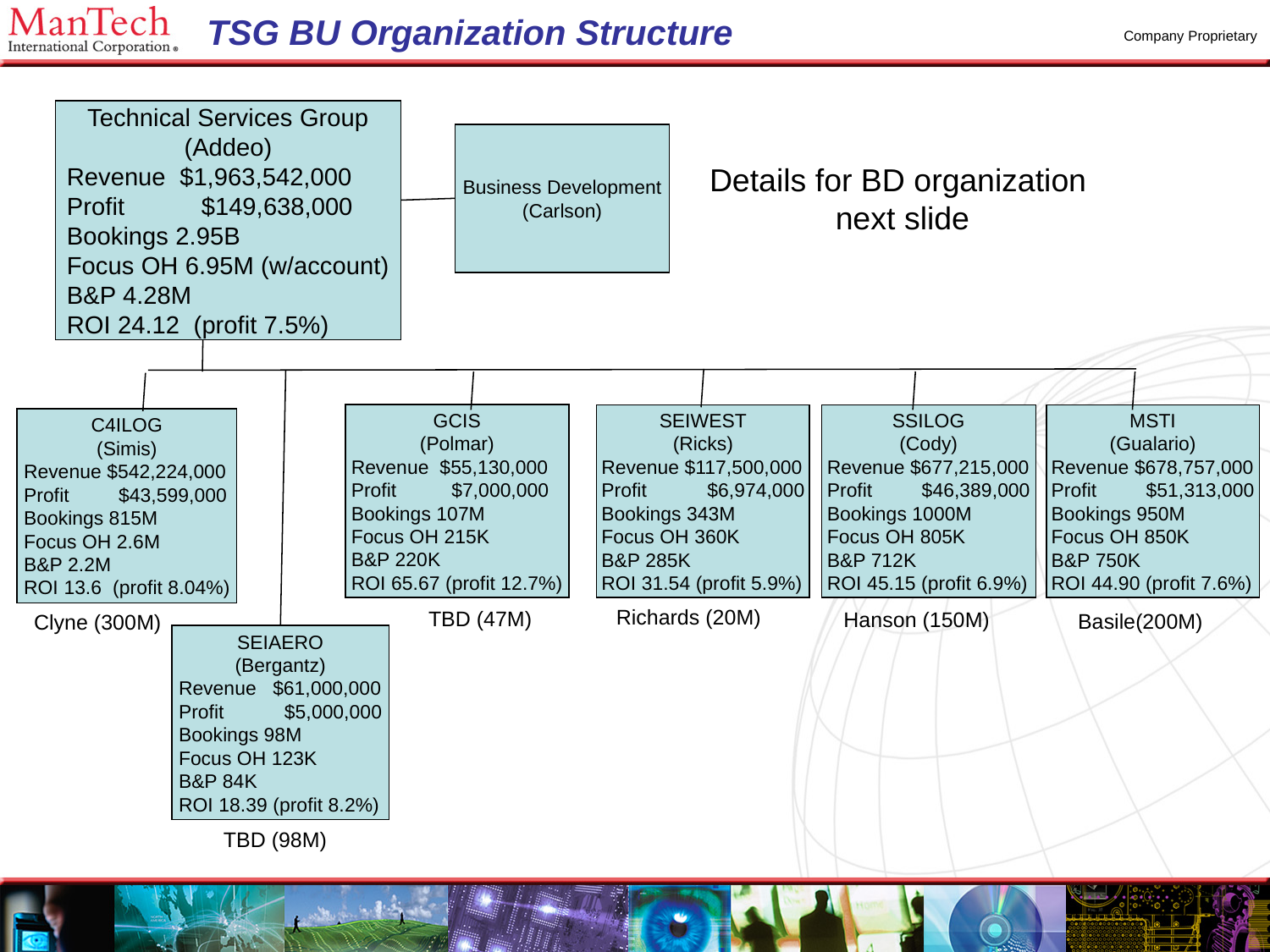

# TSG BU Organization Structure
Technical Services Group
(Addeo)
Revenue  $1,963,542,000
Profit           $149,638,000
Bookings 2.95B
Focus OH 6.95M (w/account)
B&P 4.28M
ROI 24.12  (profit 7.5%)
Business Development
(Carlson)
Details for BD organization
 next slide
GCIS
(Polmar)
Revenue  $55,130,000
Profit          $7,000,000
Bookings 107M
Focus OH 215K
B&P 220K
ROI 65.67 (profit 12.7%)
SEIWEST
(Ricks)
Revenue $117,500,000
Profit           $6,974,000
Bookings 343M
Focus OH 360K
B&P 285K
ROI 31.54 (profit 5.9%)
SSILOG
(Cody)
Revenue $677,215,000
Profit         $46,389,000
Bookings 1000M
Focus OH 805K
B&P 712K
ROI 45.15 (profit 6.9%)
MSTI
(Gualario)
Revenue $678,757,000
Profit         $51,313,000
Bookings 950M
Focus OH 850K
B&P 750K
ROI 44.90 (profit 7.6%)
C4ILOG
(Simis)
Revenue $542,224,000
Profit         $43,599,000
Bookings 815M
Focus OH 2.6M
B&P 2.2M
ROI 13.6  (profit 8.04%)
Richards (20M)
TBD (47M)
Hanson (150M)
Basile(200M)
Clyne (300M)

SEIAERO
(Bergantz)
Revenue   $61,000,000
Profit           $5,000,000
Bookings 98M
Focus OH 123K
B&P 84K
ROI 18.39 (profit 8.2%)
TBD (98M)